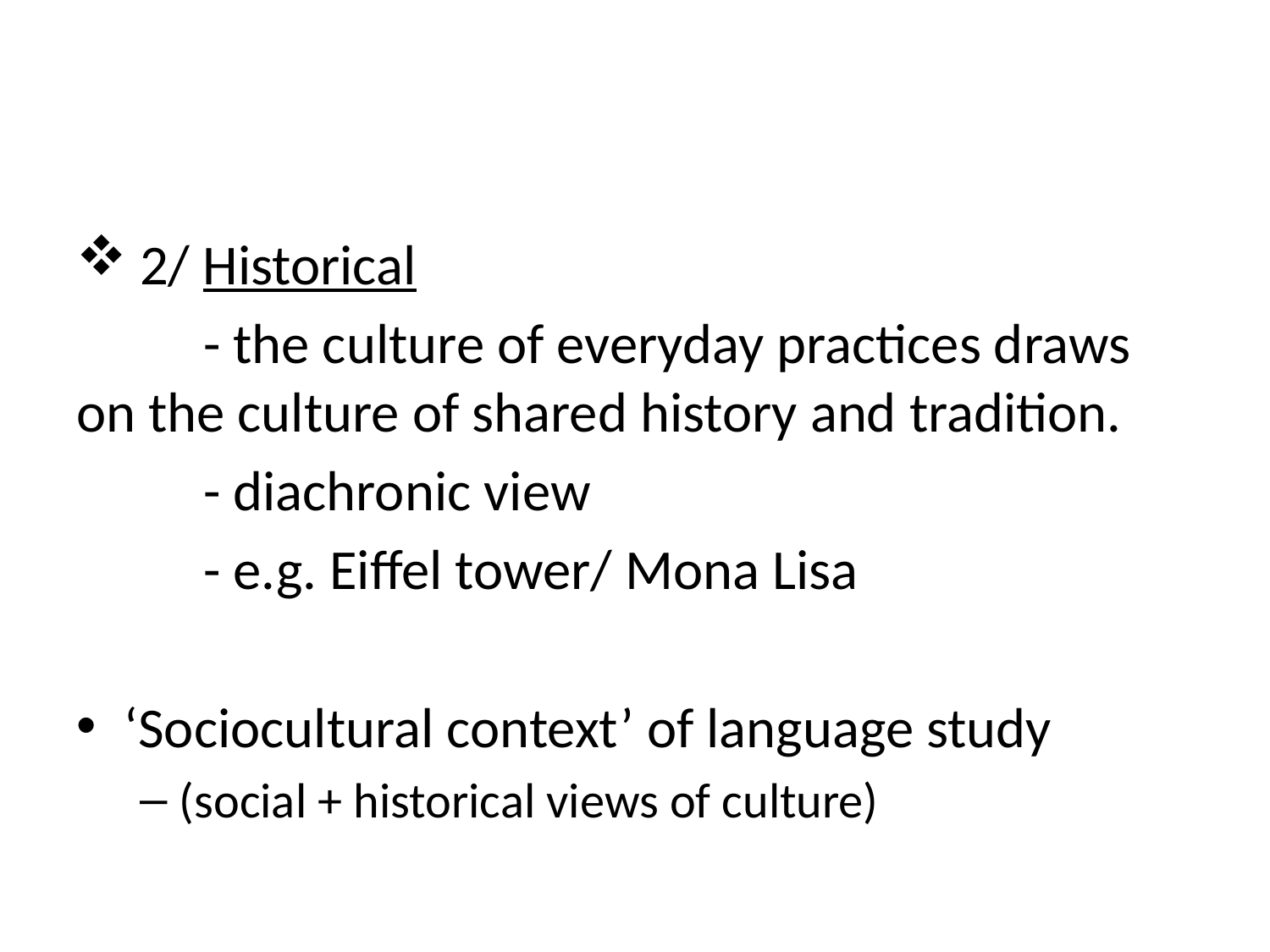

#
2/ Historical
	- the culture of everyday practices draws on the culture of shared history and tradition.
	- diachronic view
	- e.g. Eiffel tower/ Mona Lisa

‘Sociocultural context’ of language study
(social + historical views of culture)